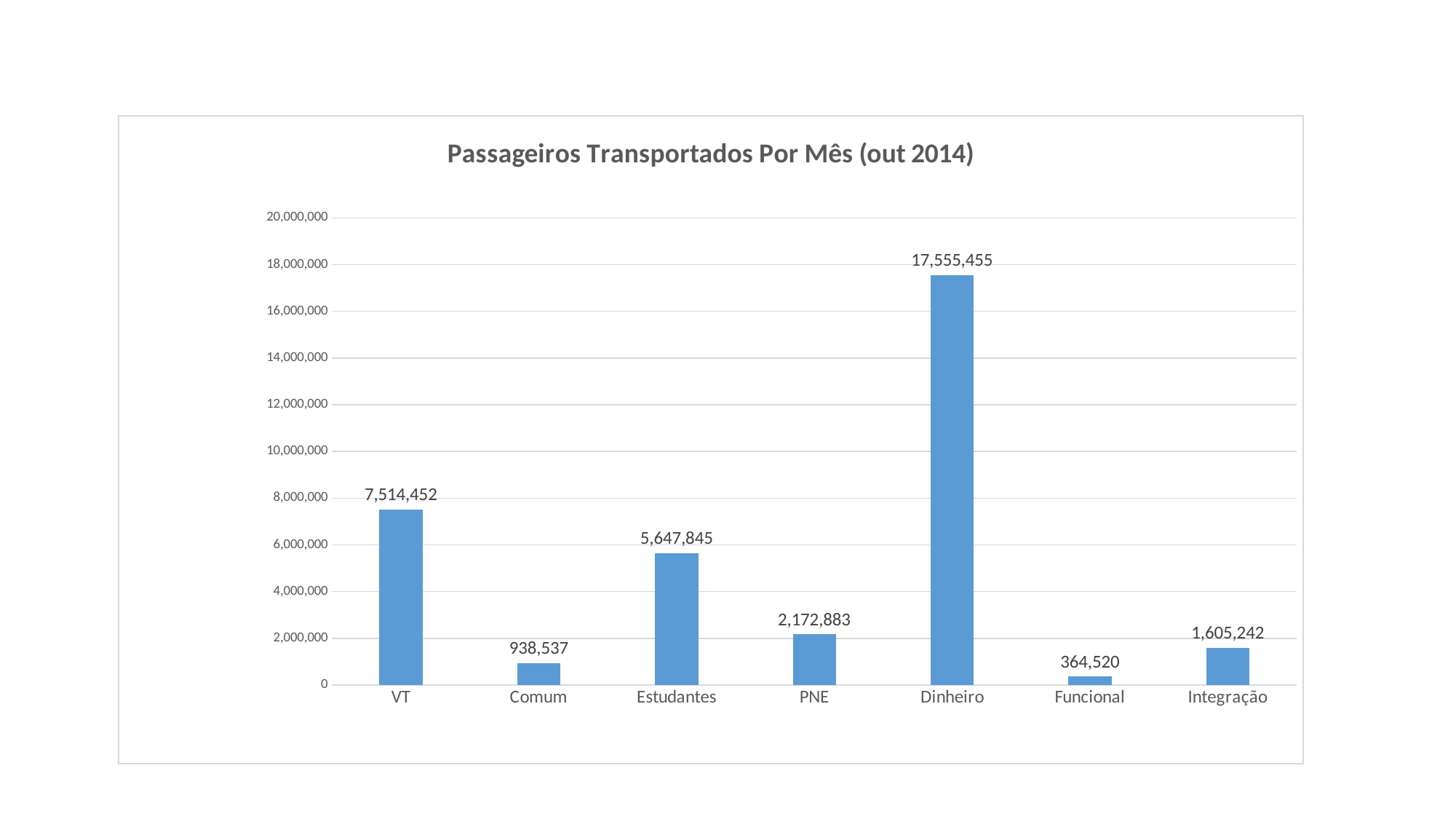

### Chart: Passageiros Transportados Por Mês (out 2014)

| Category |  |
|---|---|
| VT | 7514452.0 |
| Comum | 938537.0 |
| Estudantes | 5647845.0 |
| PNE | 2172883.0 |
| Dinheiro | 17555455.0 |
| Funcional | 364520.0 |
| Integração | 1605242.0 |